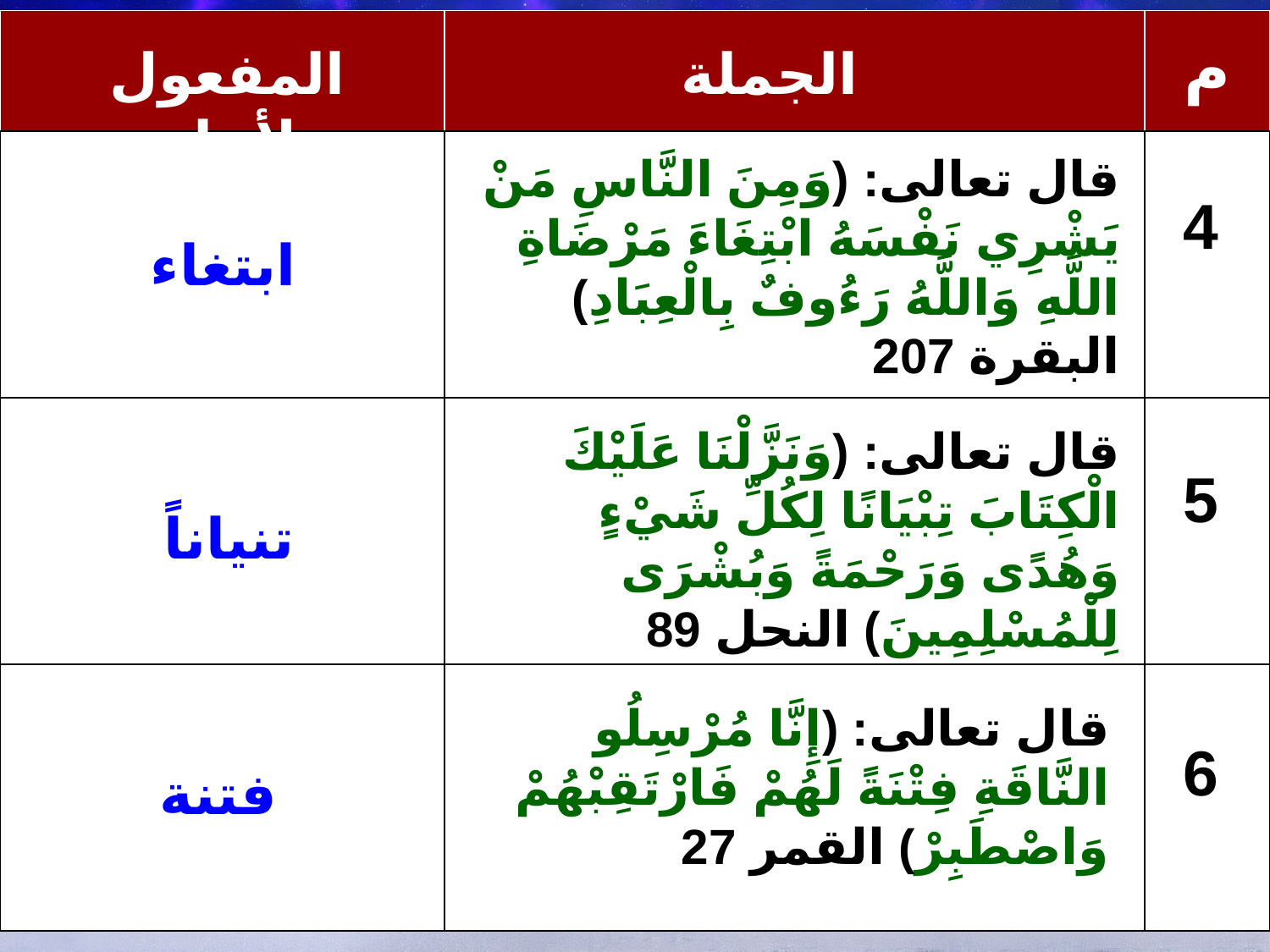

|  |  |  |
| --- | --- | --- |
|  |  |  |
|  |  |  |
|  |  |  |
م
المفعول لأجله
الجملة
قال تعالى: (وَمِنَ النَّاسِ مَنْ يَشْرِي نَفْسَهُ ابْتِغَاءَ مَرْضَاةِ اللَّهِ وَاللَّهُ رَءُوفٌ بِالْعِبَادِ) البقرة 207
4
ابتغاء
قال تعالى: (وَنَزَّلْنَا عَلَيْكَ الْكِتَابَ تِبْيَانًا لِكُلِّ شَيْءٍ وَهُدًى وَرَحْمَةً وَبُشْرَى لِلْمُسْلِمِينَ) النحل 89
5
تنياناً
قال تعالى: (إِنَّا مُرْسِلُو النَّاقَةِ فِتْنَةً لَهُمْ فَارْتَقِبْهُمْ وَاصْطَبِرْ) القمر 27
6
فتنة